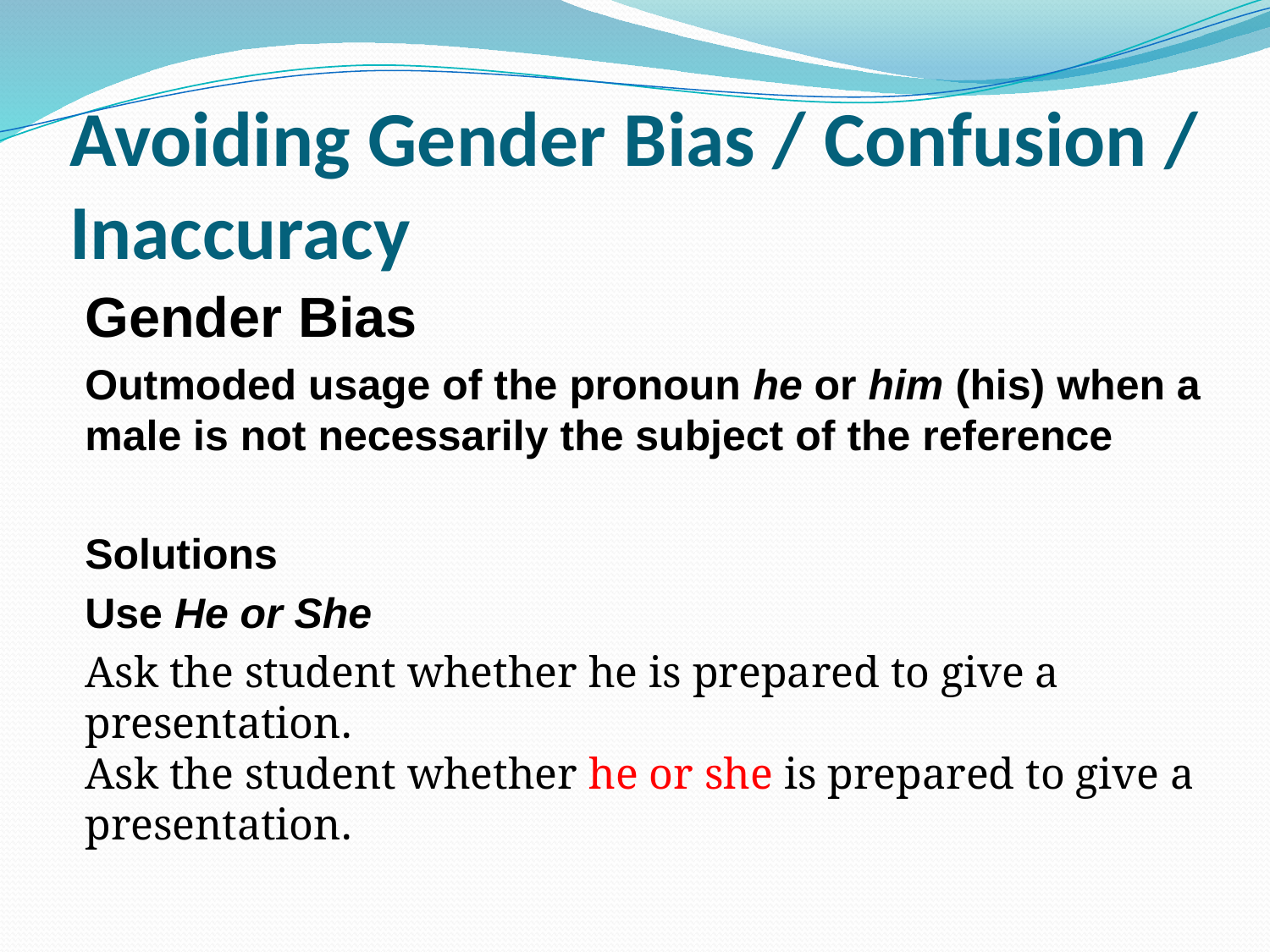

# Avoiding Gender Bias / Confusion / Inaccuracy
Gender Bias
Outmoded usage of the pronoun he or him (his) when a male is not necessarily the subject of the reference

Solutions
Use He or She
Ask the student whether he is prepared to give a presentation.
Ask the student whether he or she is prepared to give a presentation.